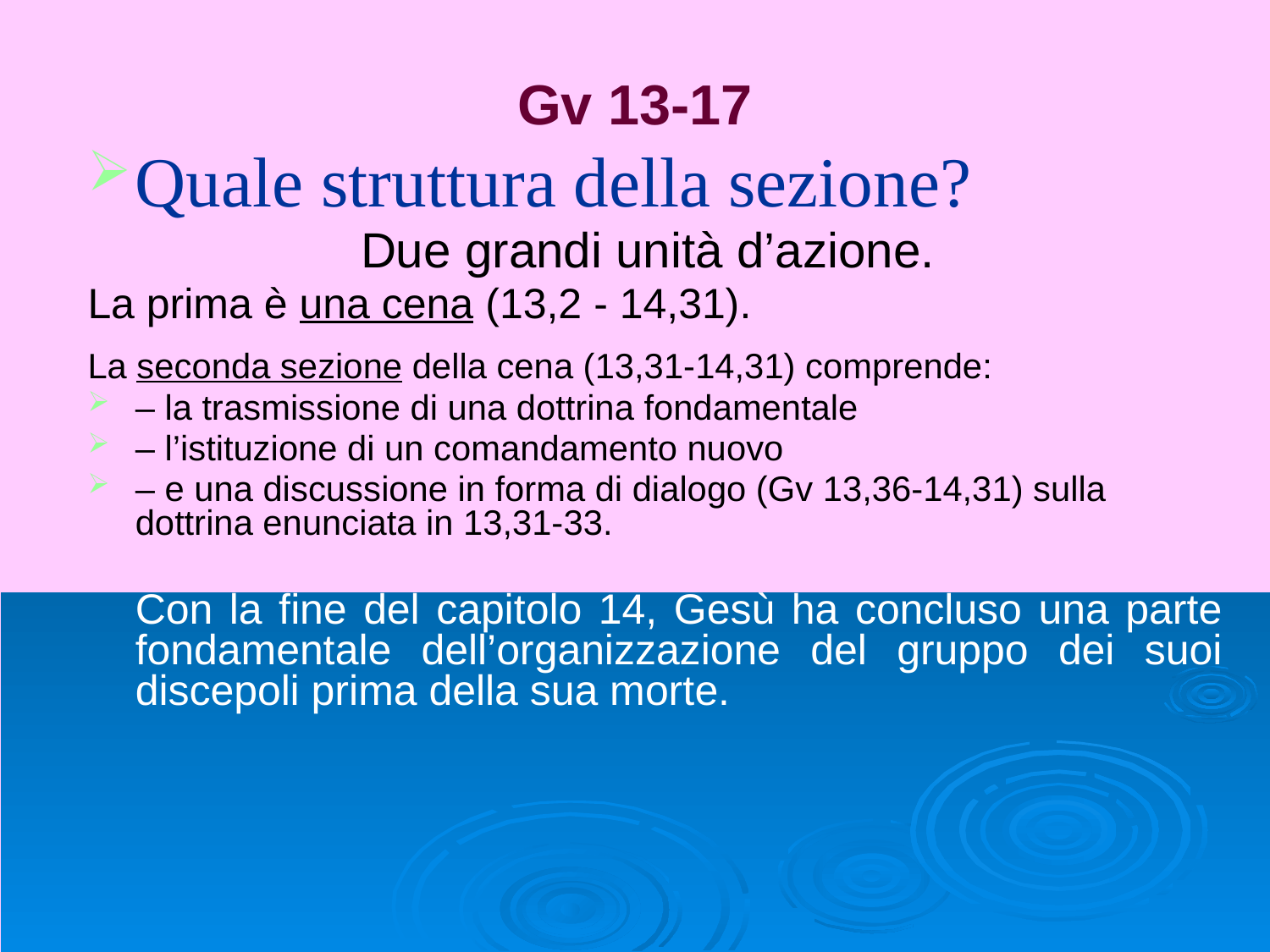

# Gv 13-17
Quale struttura della sezione?
Due grandi unità d’azione.
La prima è una cena (13,2 - 14,31).

La seconda sezione della cena (13,31-14,31) comprende:
– la trasmissione di una dottrina fondamentale
– l’istituzione di un comandamento nuovo
– e una discussione in forma di dialogo (Gv 13,36-14,31) sulla dottrina enunciata in 13,31-33.

	Con la fine del capitolo 14, Gesù ha concluso una parte fondamentale dell’organizzazione del gruppo dei suoi discepoli prima della sua morte.